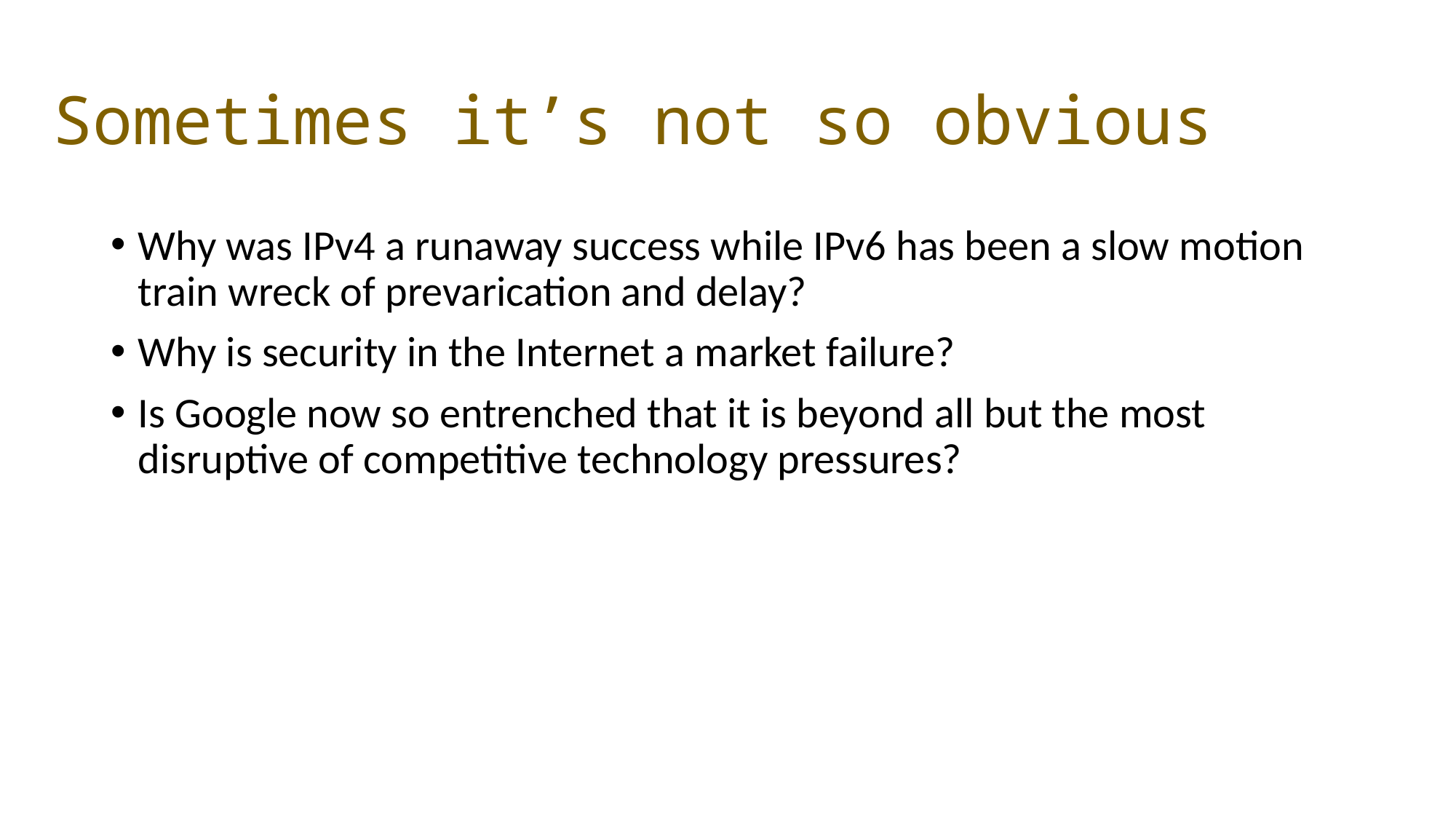

# Sometimes it’s not so obvious
Why was IPv4 a runaway success while IPv6 has been a slow motion train wreck of prevarication and delay?
Why is security in the Internet a market failure?
Is Google now so entrenched that it is beyond all but the most disruptive of competitive technology pressures?